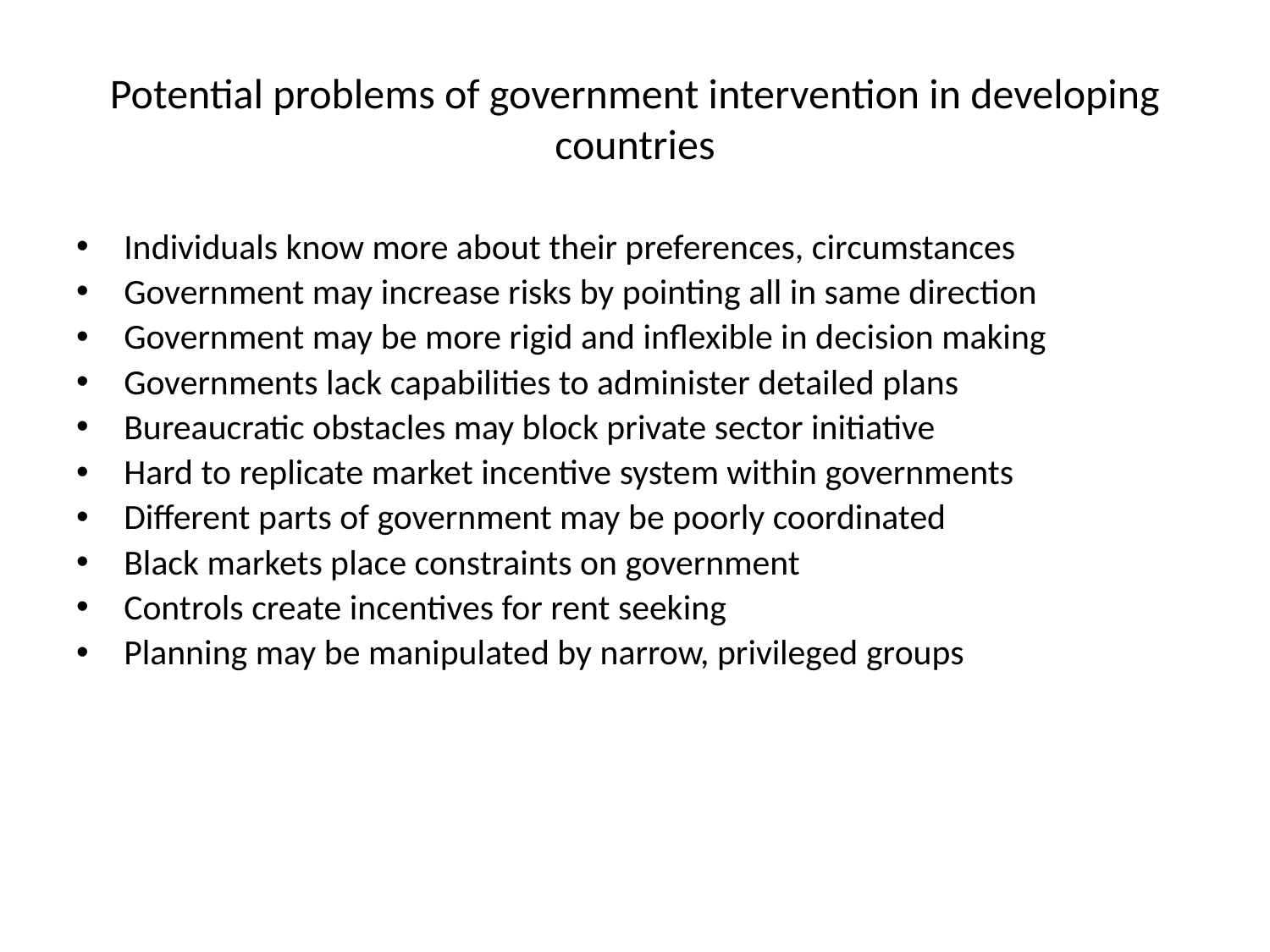

Potential problems of government intervention in developing countries
Individuals know more about their preferences, circumstances
Government may increase risks by pointing all in same direction
Government may be more rigid and inflexible in decision making
Governments lack capabilities to administer detailed plans
Bureaucratic obstacles may block private sector initiative
Hard to replicate market incentive system within governments
Different parts of government may be poorly coordinated
Black markets place constraints on government
Controls create incentives for rent seeking
Planning may be manipulated by narrow, privileged groups